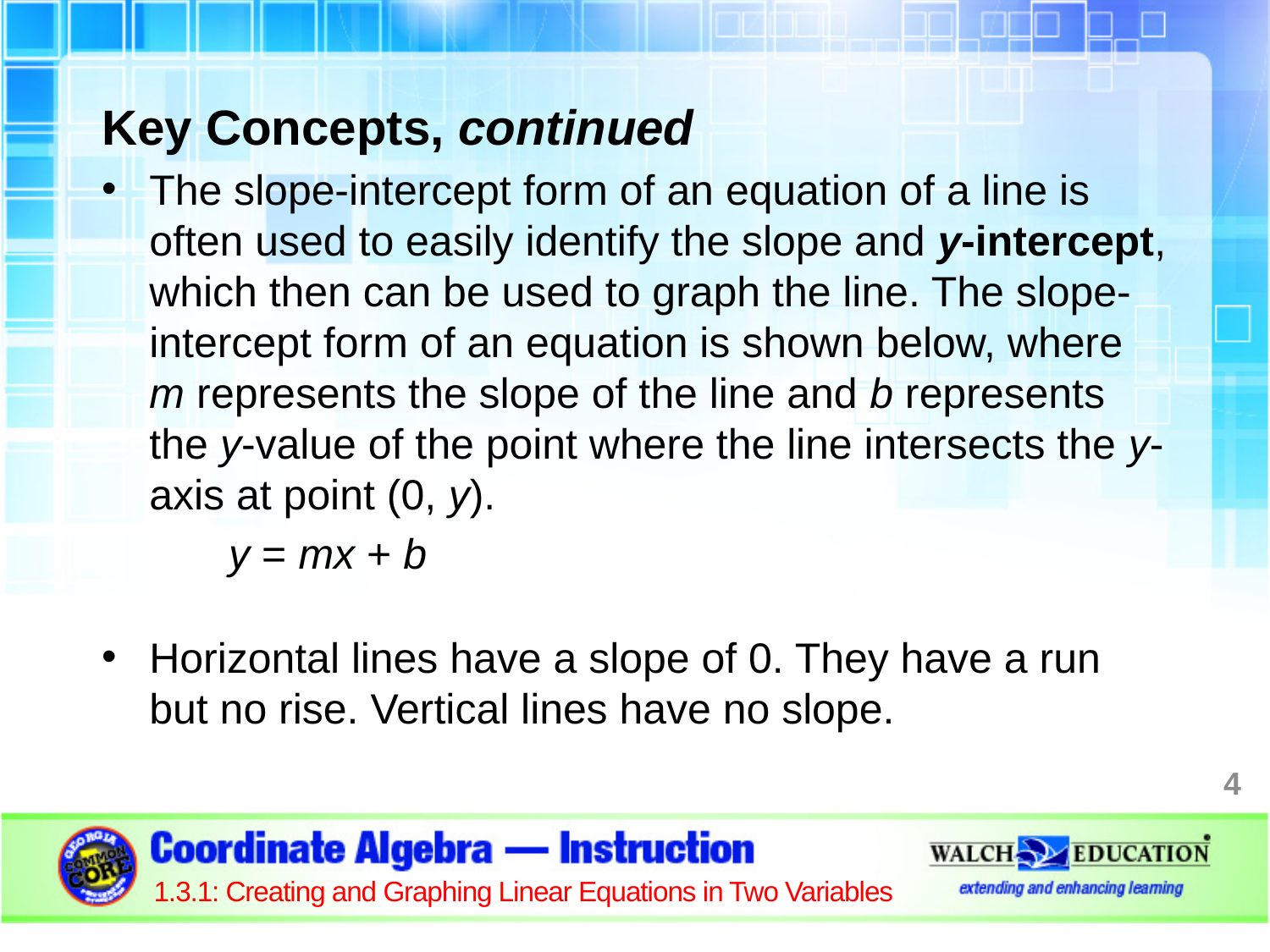

Key Concepts, continued
The slope-intercept form of an equation of a line is often used to easily identify the slope and y-intercept, which then can be used to graph the line. The slope-intercept form of an equation is shown below, where m represents the slope of the line and b represents the y-value of the point where the line intersects the y-axis at point (0, y).
y = mx + b

Horizontal lines have a slope of 0. They have a run but no rise. Vertical lines have no slope.

4
1.3.1: Creating and Graphing Linear Equations in Two Variables